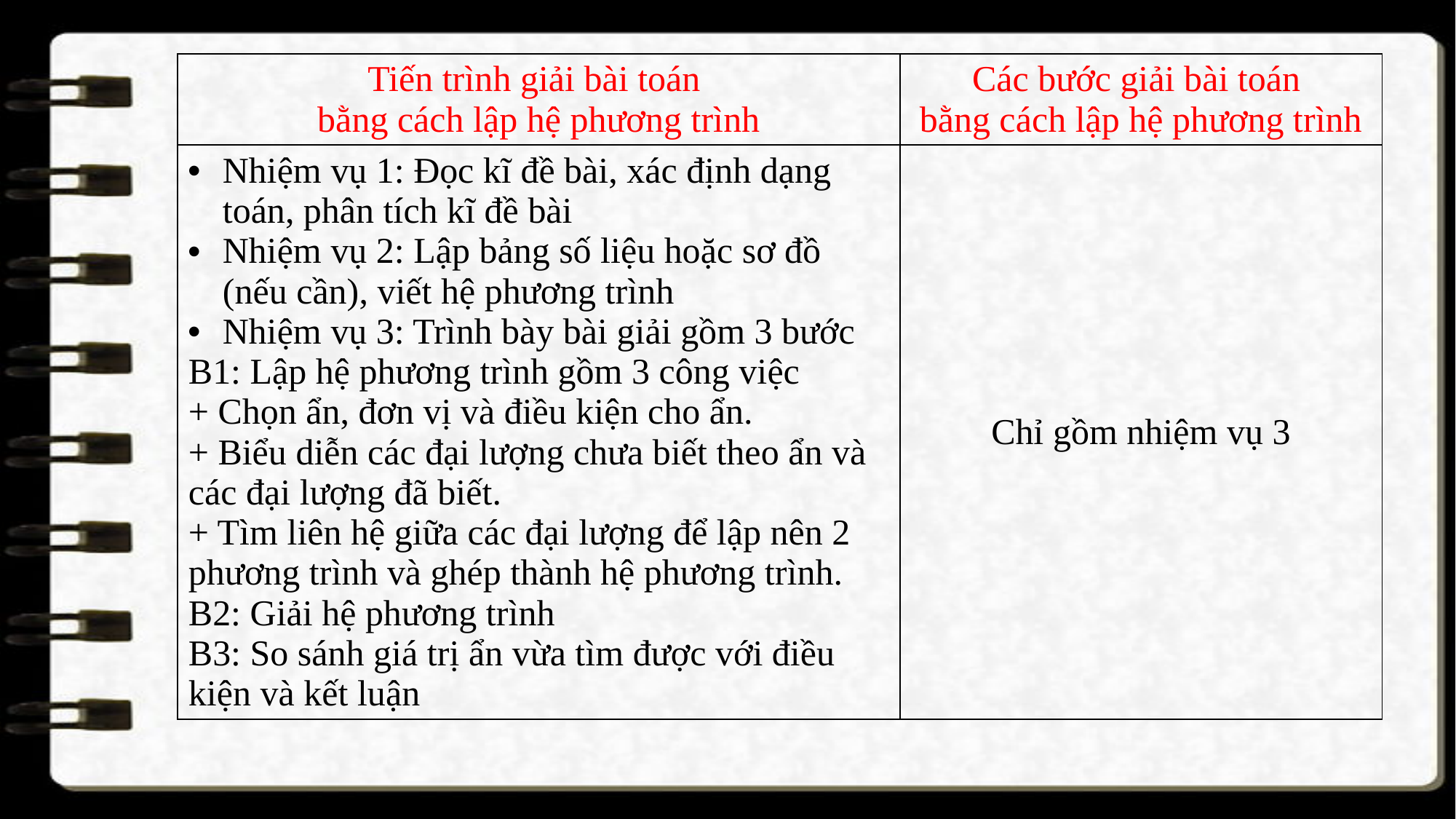

| Tiến trình giải bài toán bằng cách lập hệ phương trình | Các bước giải bài toán bằng cách lập hệ phương trình |
| --- | --- |
| Nhiệm vụ 1: Đọc kĩ đề bài, xác định dạng toán, phân tích kĩ đề bài Nhiệm vụ 2: Lập bảng số liệu hoặc sơ đồ (nếu cần), viết hệ phương trình Nhiệm vụ 3: Trình bày bài giải gồm 3 bước B1: Lập hệ phương trình gồm 3 công việc + Chọn ẩn, đơn vị và điều kiện cho ẩn. + Biểu diễn các đại lượng chưa biết theo ẩn và các đại lượng đã biết. + Tìm liên hệ giữa các đại lượng để lập nên 2 phương trình và ghép thành hệ phương trình. B2: Giải hệ phương trình B3: So sánh giá trị ẩn vừa tìm được với điều kiện và kết luận | Chỉ gồm nhiệm vụ 3 |